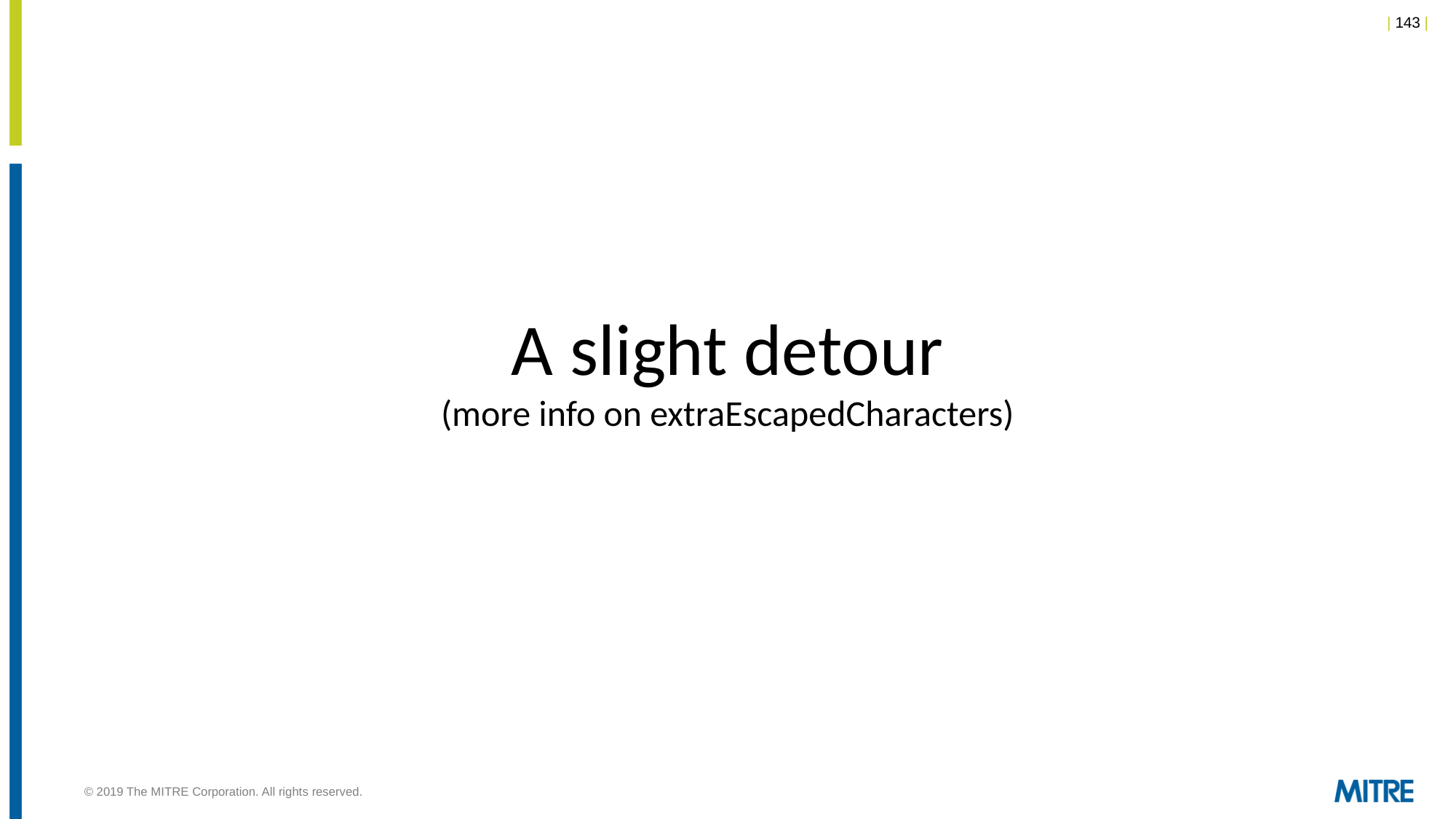

A slight detour
(more info on extraEscapedCharacters)
© 2019 The MITRE Corporation. All rights reserved.